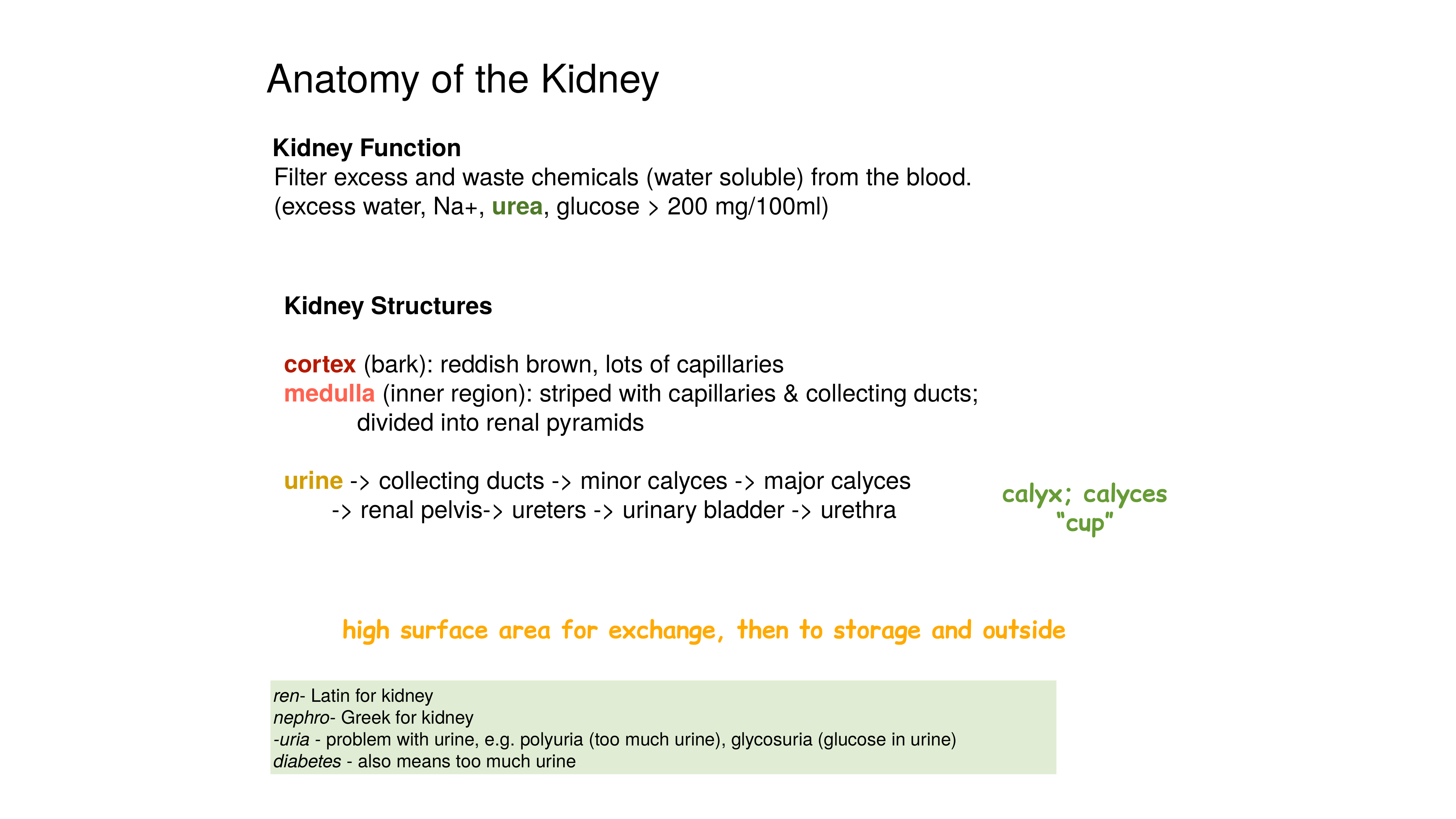

Anatomy of the Kidney
Kidney Function
Filter excess and waste chemicals (water soluble) from the blood.
(excess water, Na+, urea, glucose > 200 mg/100ml)
Kidney Structures

cortex (bark): reddish brown, lots of capillaries
medulla (inner region): striped with capillaries & collecting ducts; divided into renal pyramids

urine -> collecting ducts -> minor calyces -> major calyces
-> renal pelvis-> ureters -> urinary bladder -> urethra
calyx; calyces
“cup”
high surface area for exchange, then to storage and outside
ren- Latin for kidney
nephro- Greek for kidney
-uria - problem with urine, e.g. polyuria (too much urine), glycosuria (glucose in urine)
diabetes - also means too much urine